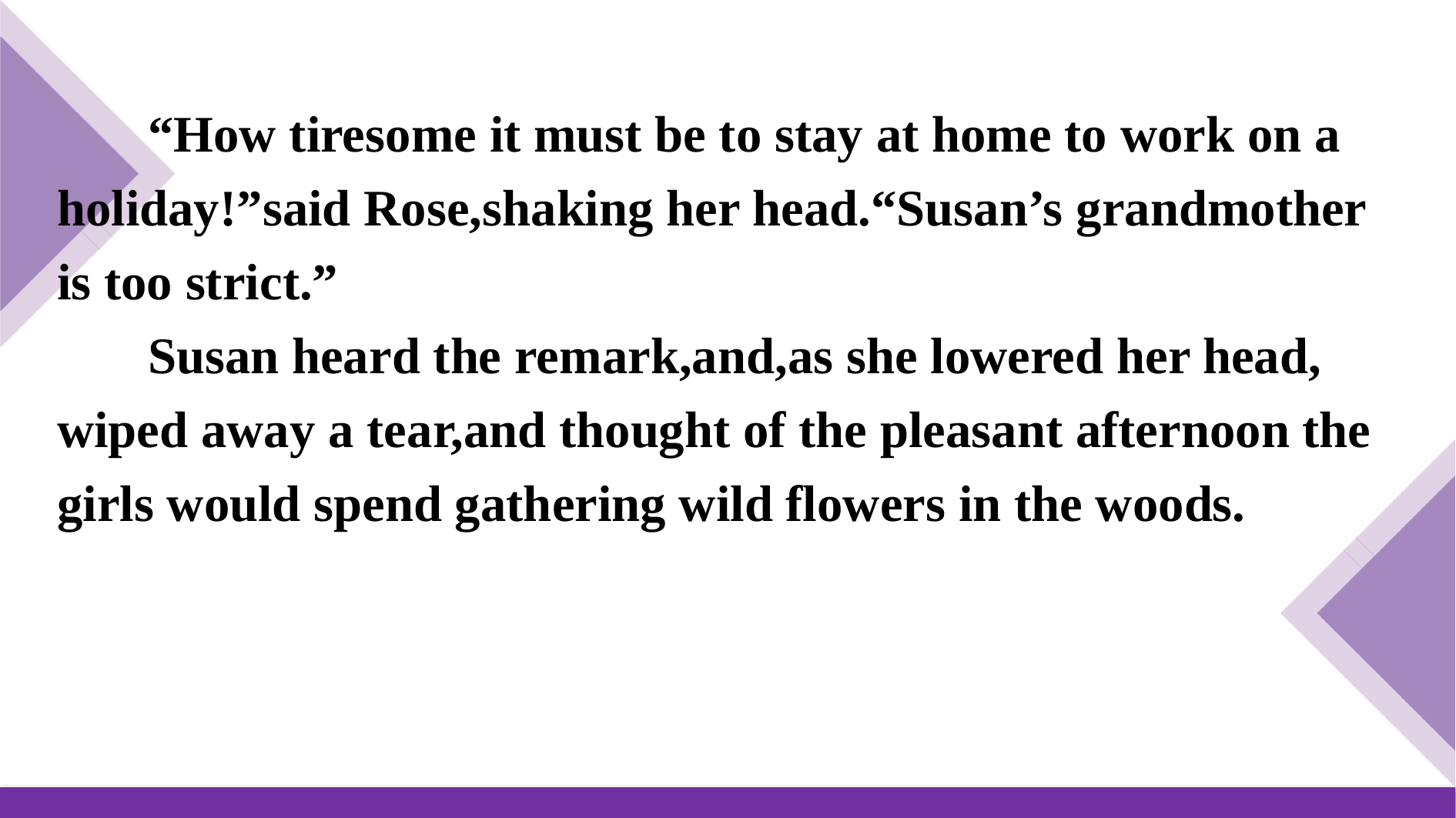

“How tiresome it must be to stay at home to work on a holiday!”said Rose,shaking her head.“Susan’s grandmother is too strict.”
Susan heard the remark,and,as she lowered her head, wiped away a tear,and thought of the pleasant afternoon the girls would spend gathering wild flowers in the woods.